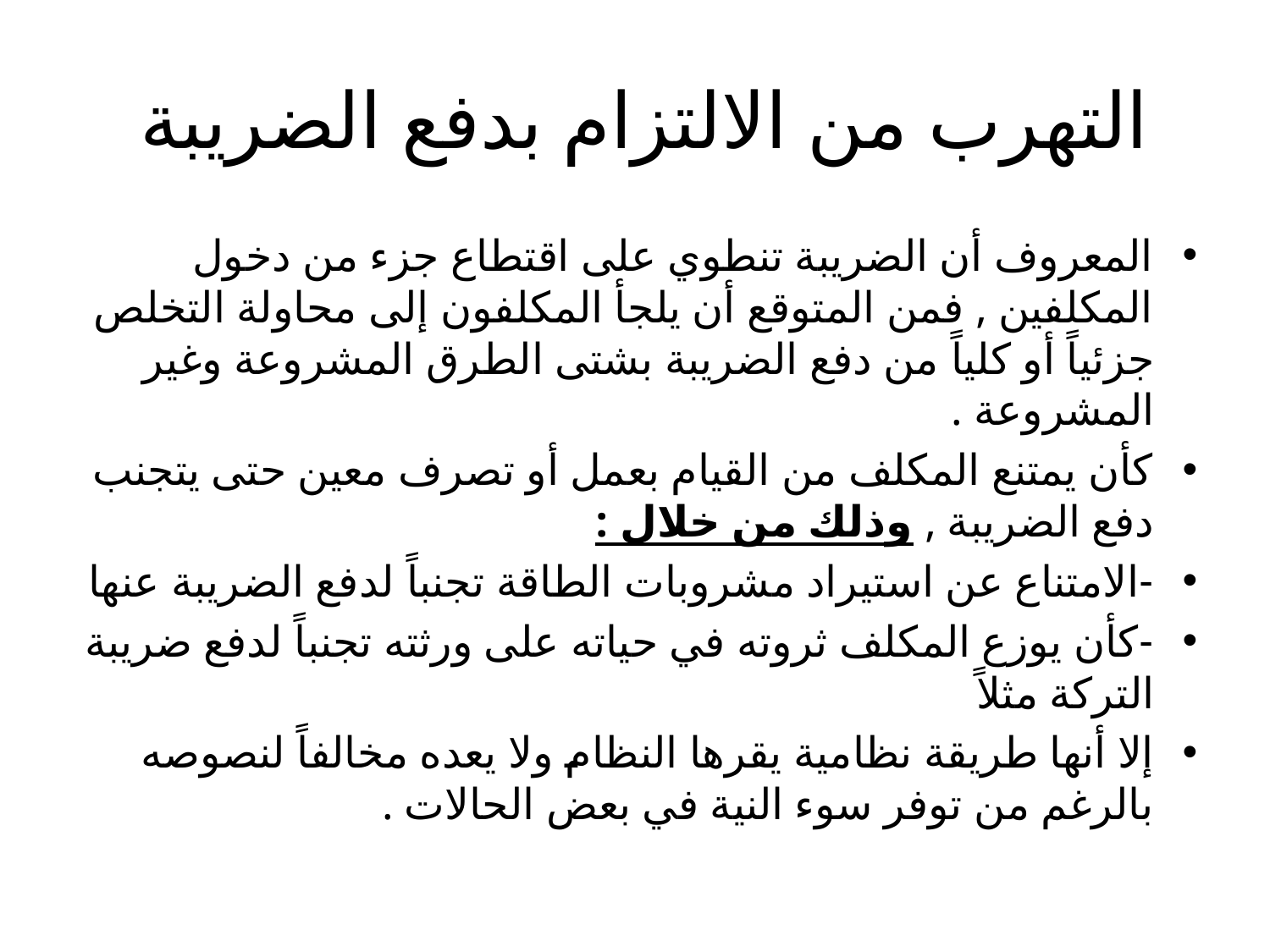

# التهرب من الالتزام بدفع الضريبة
المعروف أن الضريبة تنطوي على اقتطاع جزء من دخول المكلفين , فمن المتوقع أن يلجأ المكلفون إلى محاولة التخلص جزئياً أو كلياً من دفع الضريبة بشتى الطرق المشروعة وغير المشروعة .
كأن يمتنع المكلف من القيام بعمل أو تصرف معين حتى يتجنب دفع الضريبة , وذلك من خلال :
-الامتناع عن استيراد مشروبات الطاقة تجنباً لدفع الضريبة عنها
-كأن يوزع المكلف ثروته في حياته على ورثته تجنباً لدفع ضريبة التركة مثلاً
إلا أنها طريقة نظامية يقرها النظام ولا يعده مخالفاً لنصوصه بالرغم من توفر سوء النية في بعض الحالات .